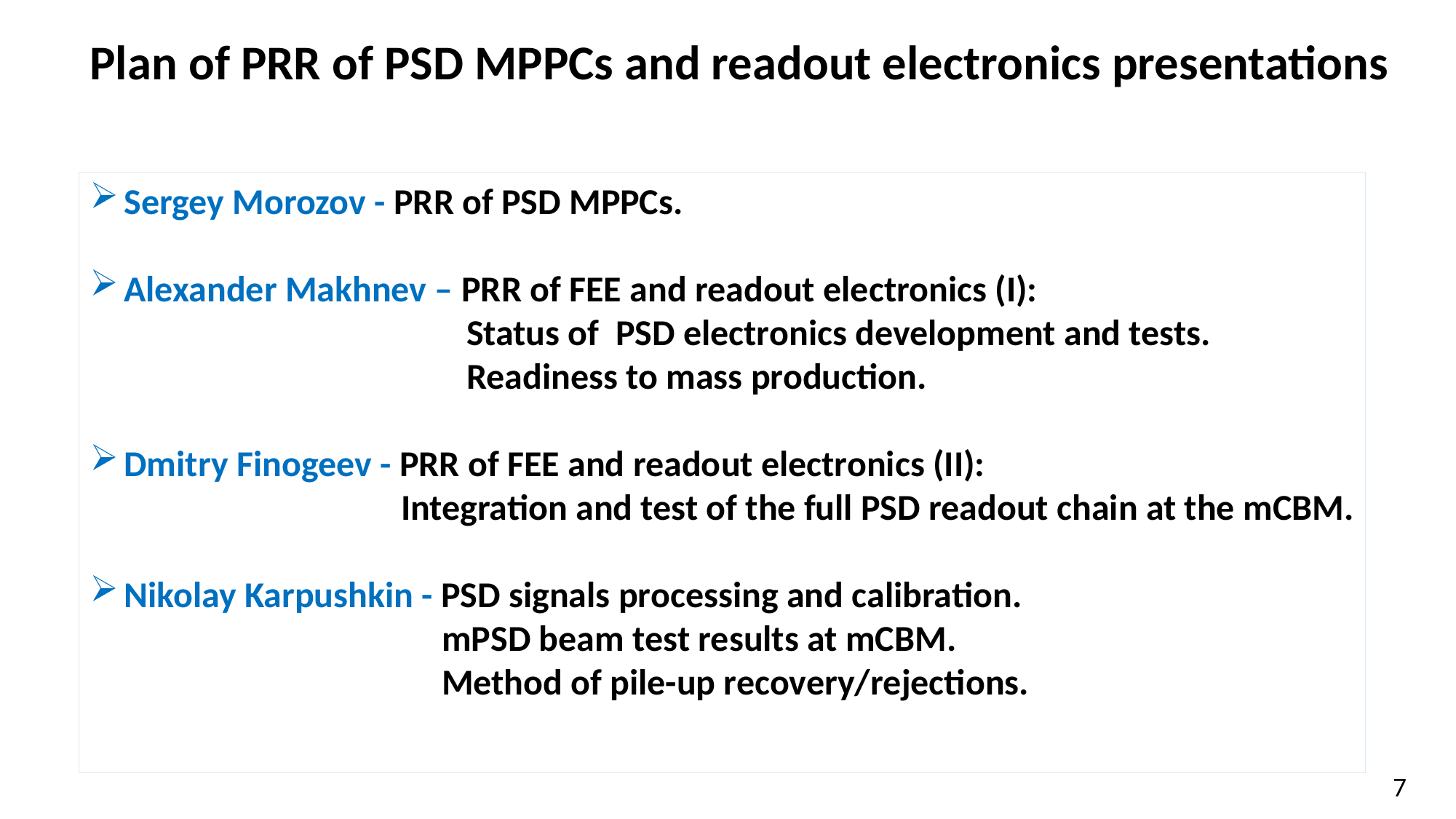

Plan of PRR of PSD MPPCs and readout electronics presentations
Sergey Morozov - PRR of PSD MPPCs.

Alexander Makhnev – PRR of FEE and readout electronics (I):
                                              Status of  PSD electronics development and tests.
                                              Readiness to mass production.

Dmitry Finogeev - PRR of FEE and readout electronics (II):
                                      Integration and test of the full PSD readout chain at the mCBM.

Nikolay Karpushkin - PSD signals processing and calibration.
                                           mPSD beam test results at mCBM.
                                           Method of pile-up recovery/rejections.

7